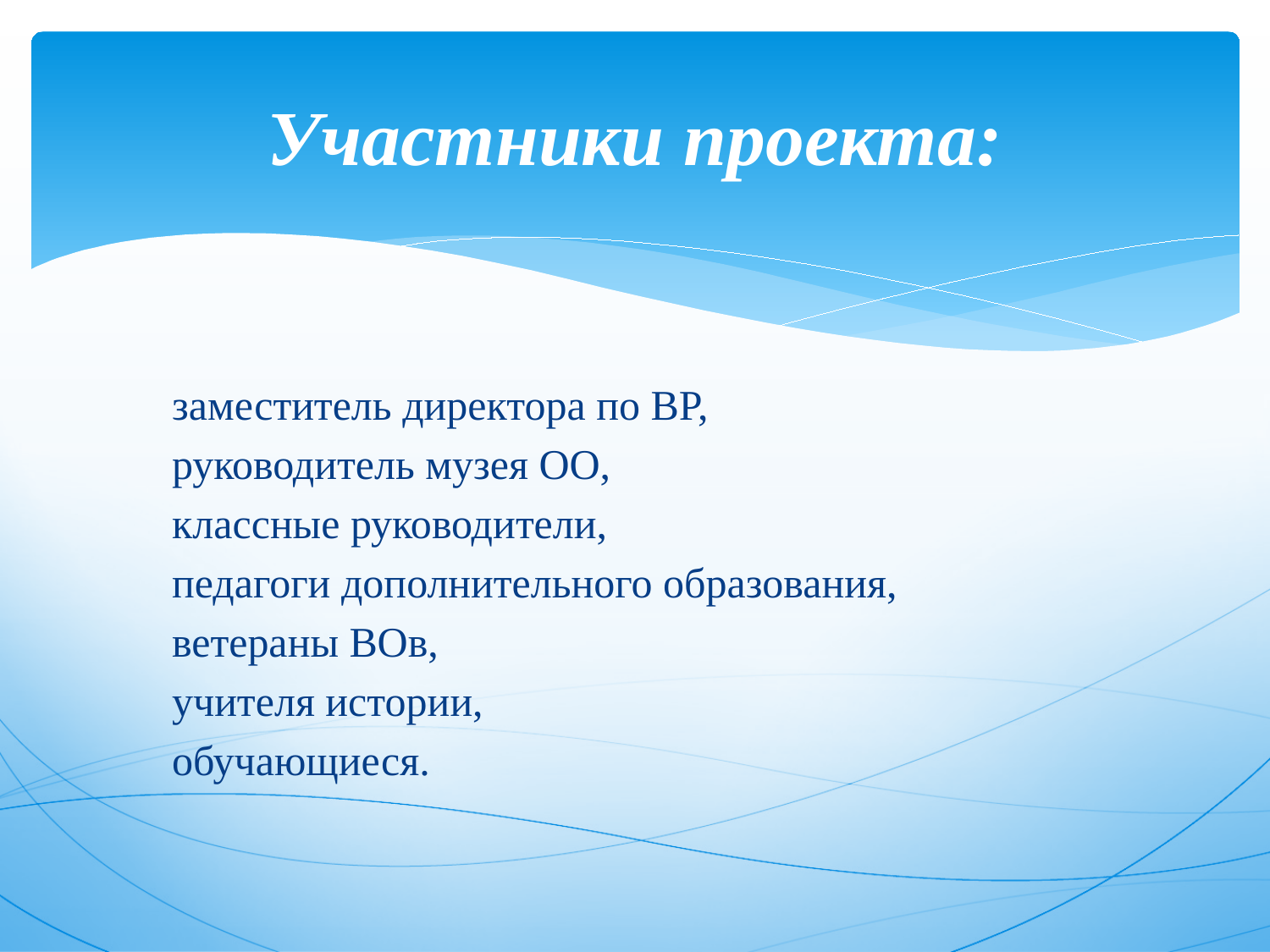

# Участники проекта:
заместитель директора по BP,
руководитель музея ОО,
классные руководители,
педагоги дополнительного образования,
ветераны ВОв,
учителя истории,
обучающиеся.